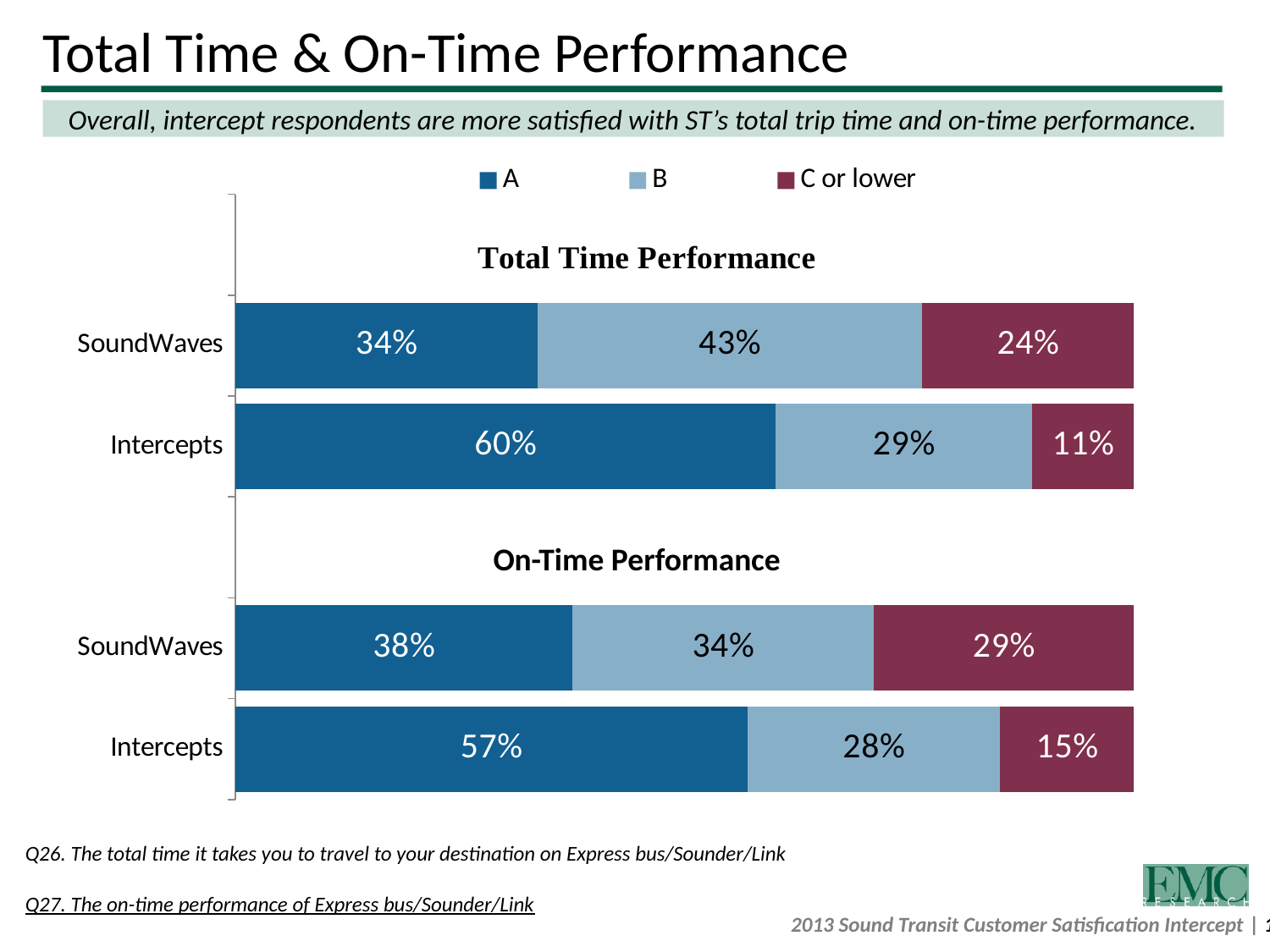

# Total Time & On-Time Performance
Overall, intercept respondents are more satisfied with ST’s total trip time and on-time performance.

### Chart

| Category | A |   | B |    | C or lower |
|---|---|---|---|---|---|
|  | None | None | None | None | None |
| SoundWaves | 0.33633306017282066 | None | 0.42758618706729573 | None | 0.23608075275988374 |
| Intercepts | 0.6011799291081547 | None | 0.2853827502791513 | None | 0.11343732061269948 |
|  | None | None | None | None | None |
| SoundWaves | 0.37532999818264906 | None | 0.33510449308039925 | None | 0.28956550873695147 |
| Intercepts | 0.5697411928220205 | None | 0.2812895511910109 | None | 0.1489692559869747 |
On-Time Performance
Q26. The total time it takes you to travel to your destination on Express bus/Sounder/Link

Q27. The on-time performance of Express bus/Sounder/Link